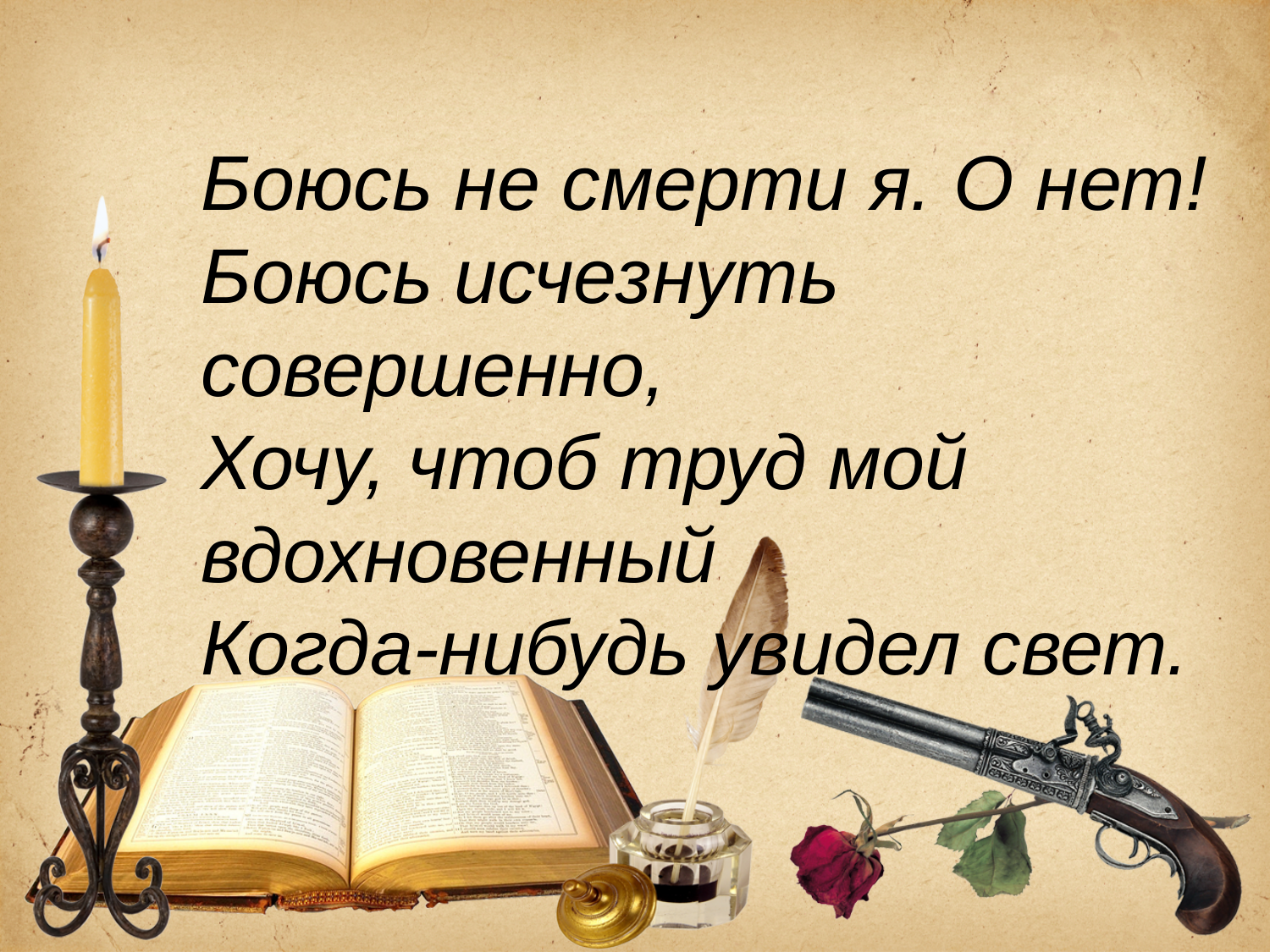

Боюсь не смерти я. О нет!
Боюсь исчезнуть совершенно,
Хочу, чтоб труд мой вдохновенный
Когда-нибудь увидел свет.